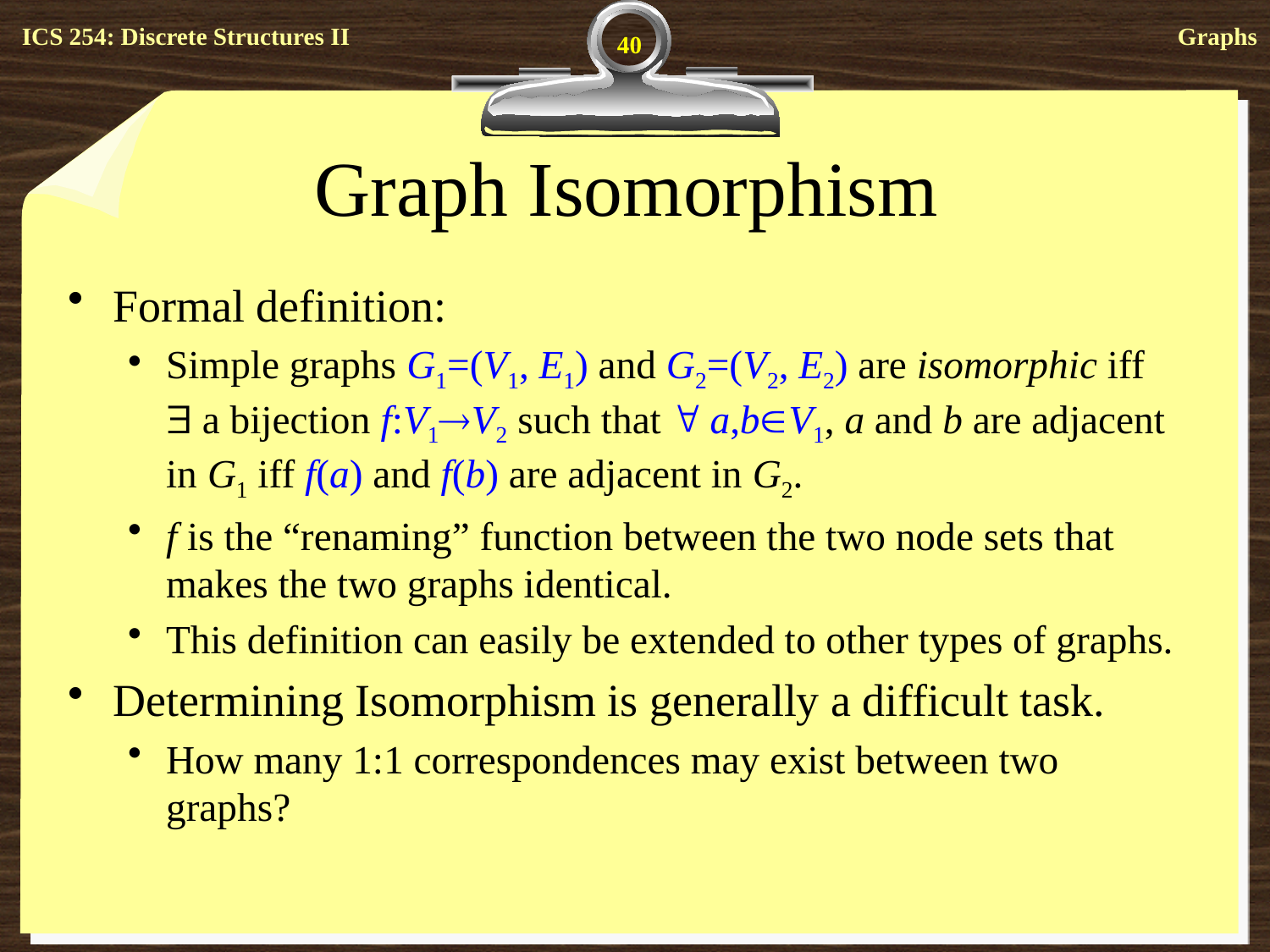

40
# Graph Isomorphism
Formal definition:
Simple graphs G1=(V1, E1) and G2=(V2, E2) are isomorphic iff ∃ a bijection f:V1→V2 such that ∀ a,b∈V1, a and b are adjacent in G1 iff f(a) and f(b) are adjacent in G2.
f is the “renaming” function between the two node sets that makes the two graphs identical.
This definition can easily be extended to other types of graphs.
Determining Isomorphism is generally a difficult task.
How many 1:1 correspondences may exist between two graphs?